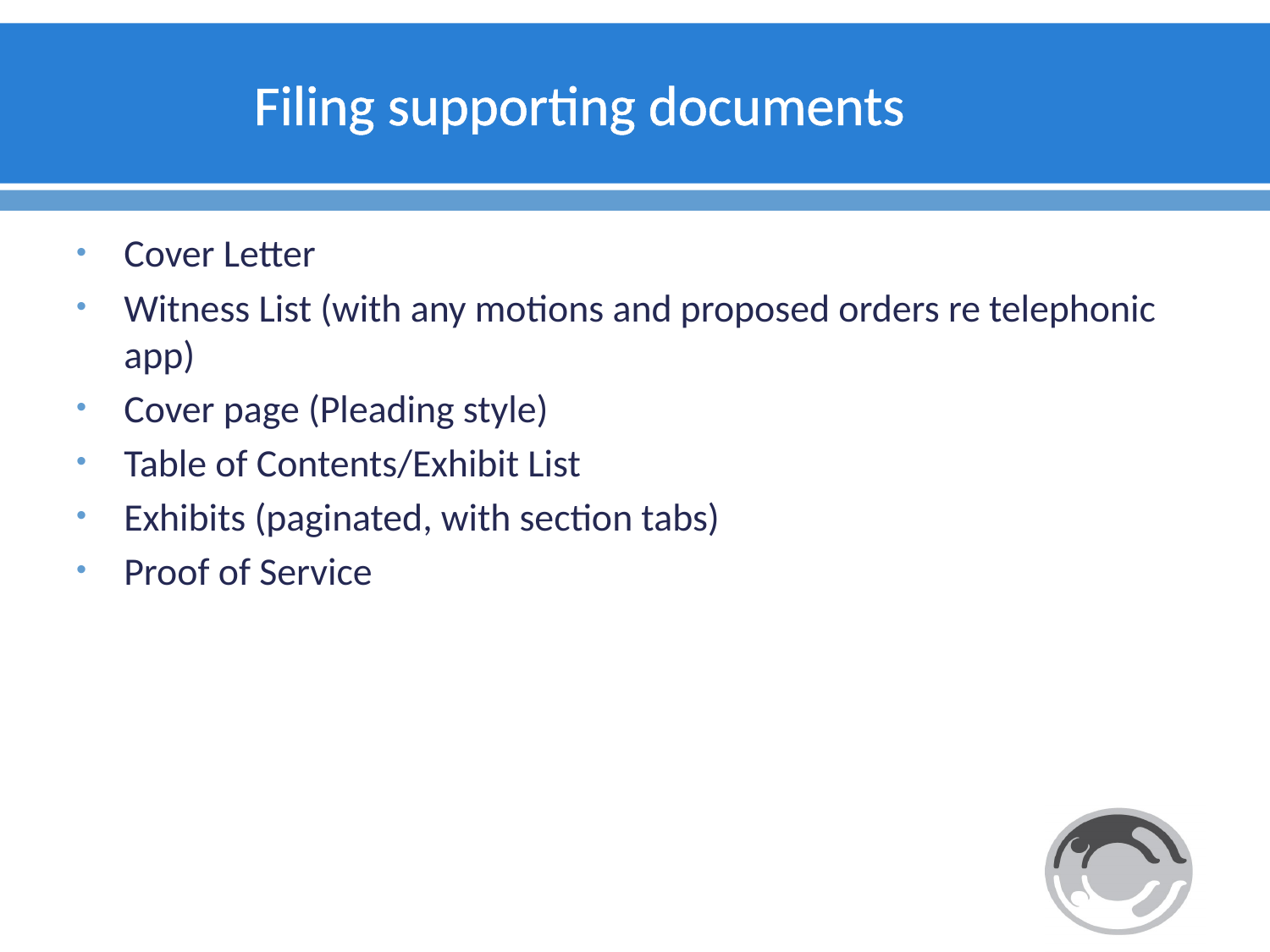

# Filing supporting documents
Cover Letter
Witness List (with any motions and proposed orders re telephonic app)
Cover page (Pleading style)
Table of Contents/Exhibit List
Exhibits (paginated, with section tabs)
Proof of Service